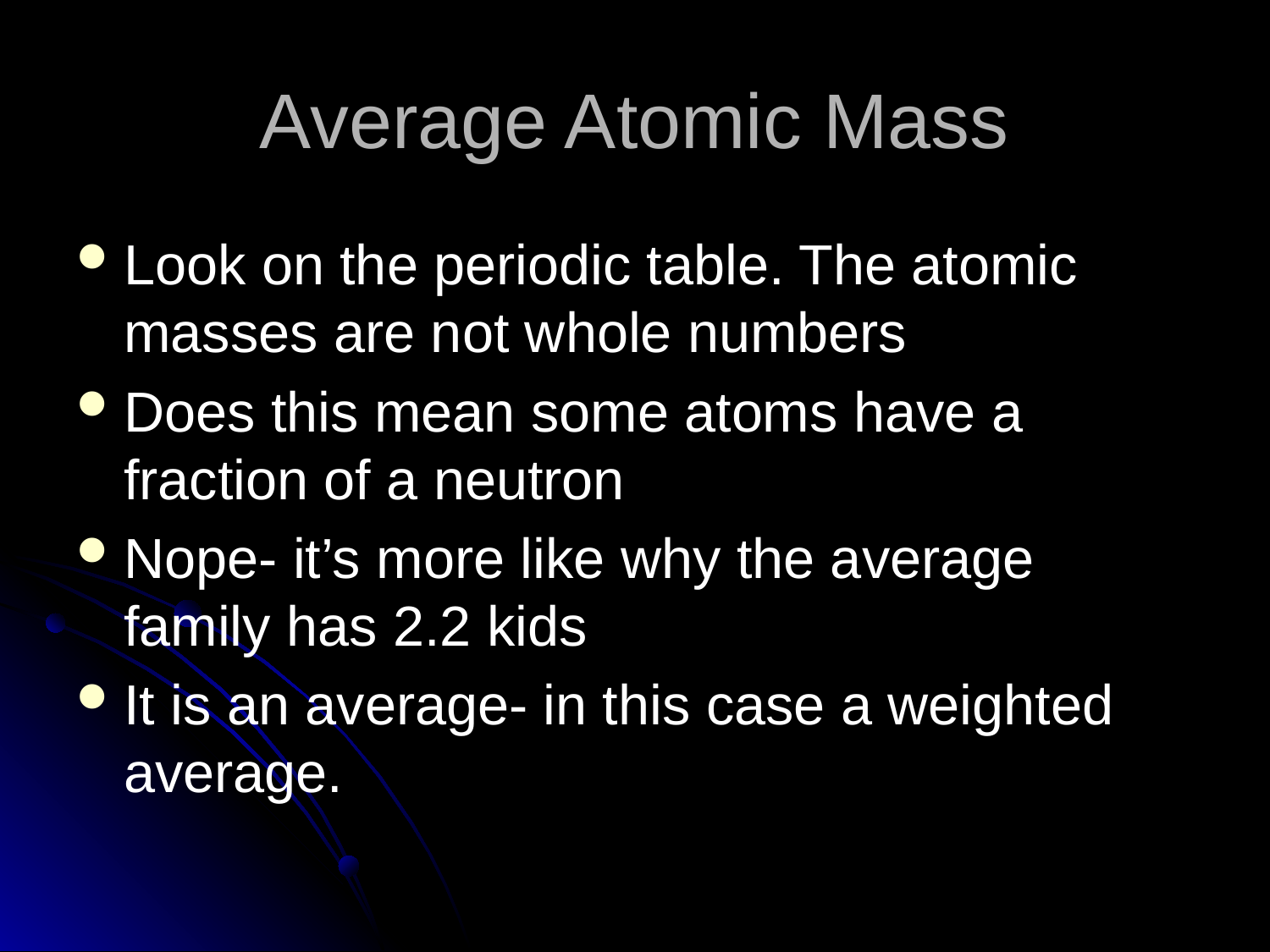

# Average Atomic Mass
Look on the periodic table. The atomic masses are not whole numbers
Does this mean some atoms have a fraction of a neutron
Nope- it’s more like why the average family has 2.2 kids
It is an average- in this case a weighted average.